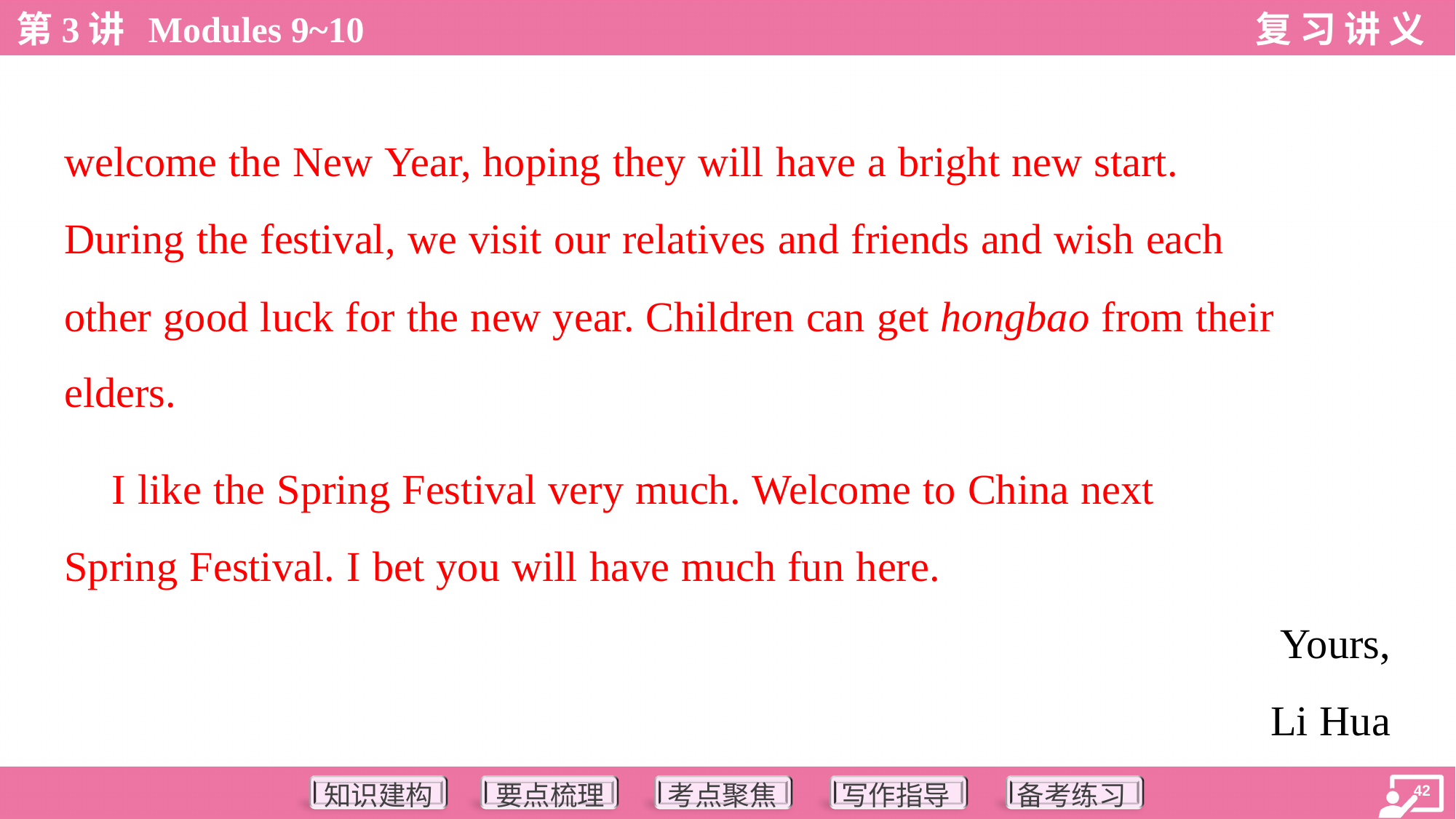

welcome the New Year, hoping they will have a bright new start.
During the festival, we visit our relatives and friends and wish each
other good luck for the new year. Children can get hongbao from their
elders.
    I like the Spring Festival very much. Welcome to China next
Spring Festival. I bet you will have much fun here.
Yours,
Li Hua